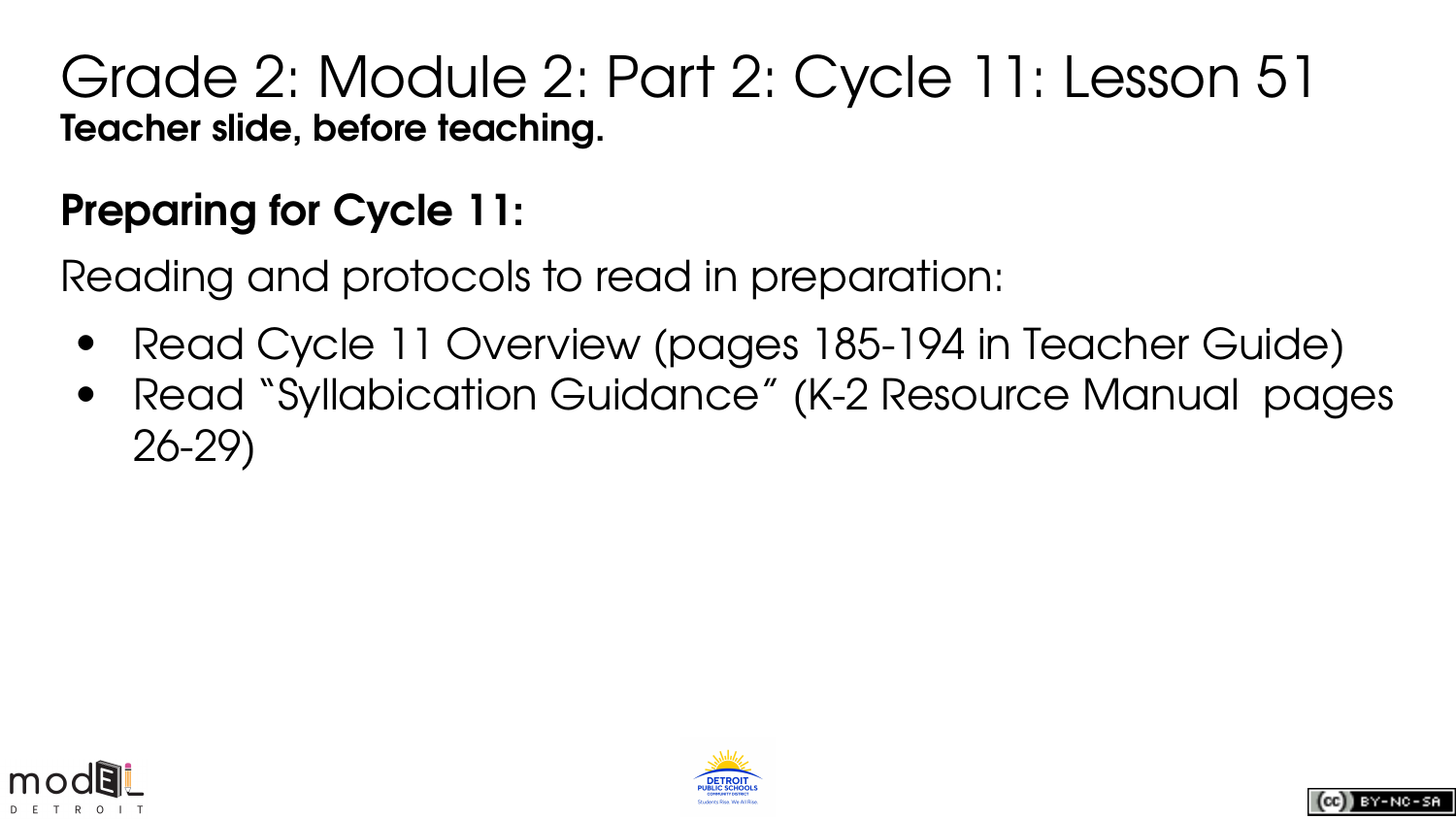

# Grade 2: Module 2: Part 2: Cycle 11: Lesson 51
Teacher slide, before teaching.
Preparing for Cycle 11:
Reading and protocols to read in preparation:
Read Cycle 11 Overview (pages 185-194 in Teacher Guide)
Read “Syllabication Guidance” (K-2 Resource Manual  pages 26-29)